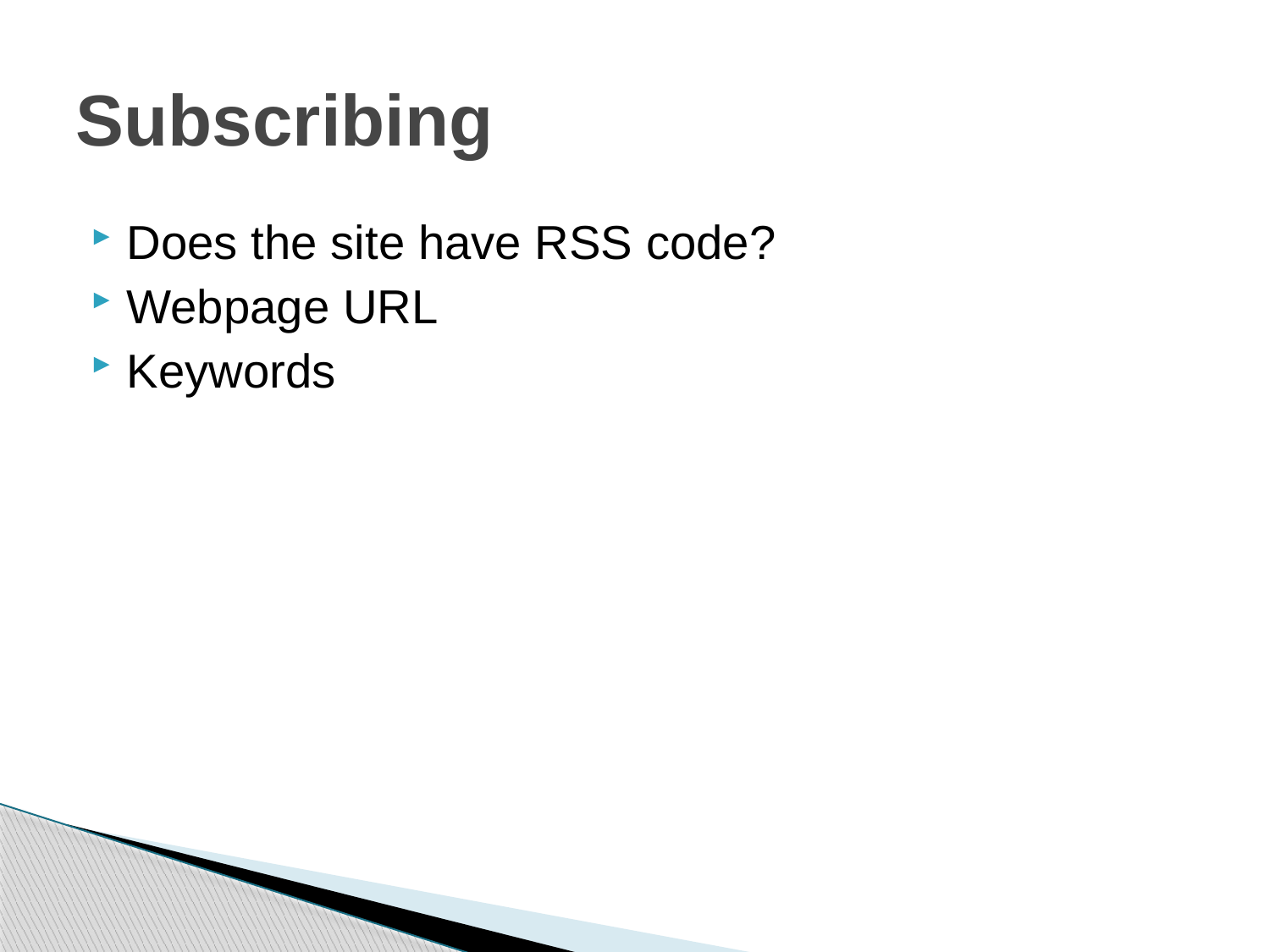

# Subscribing
Does the site have RSS code?
Webpage URL
Keywords